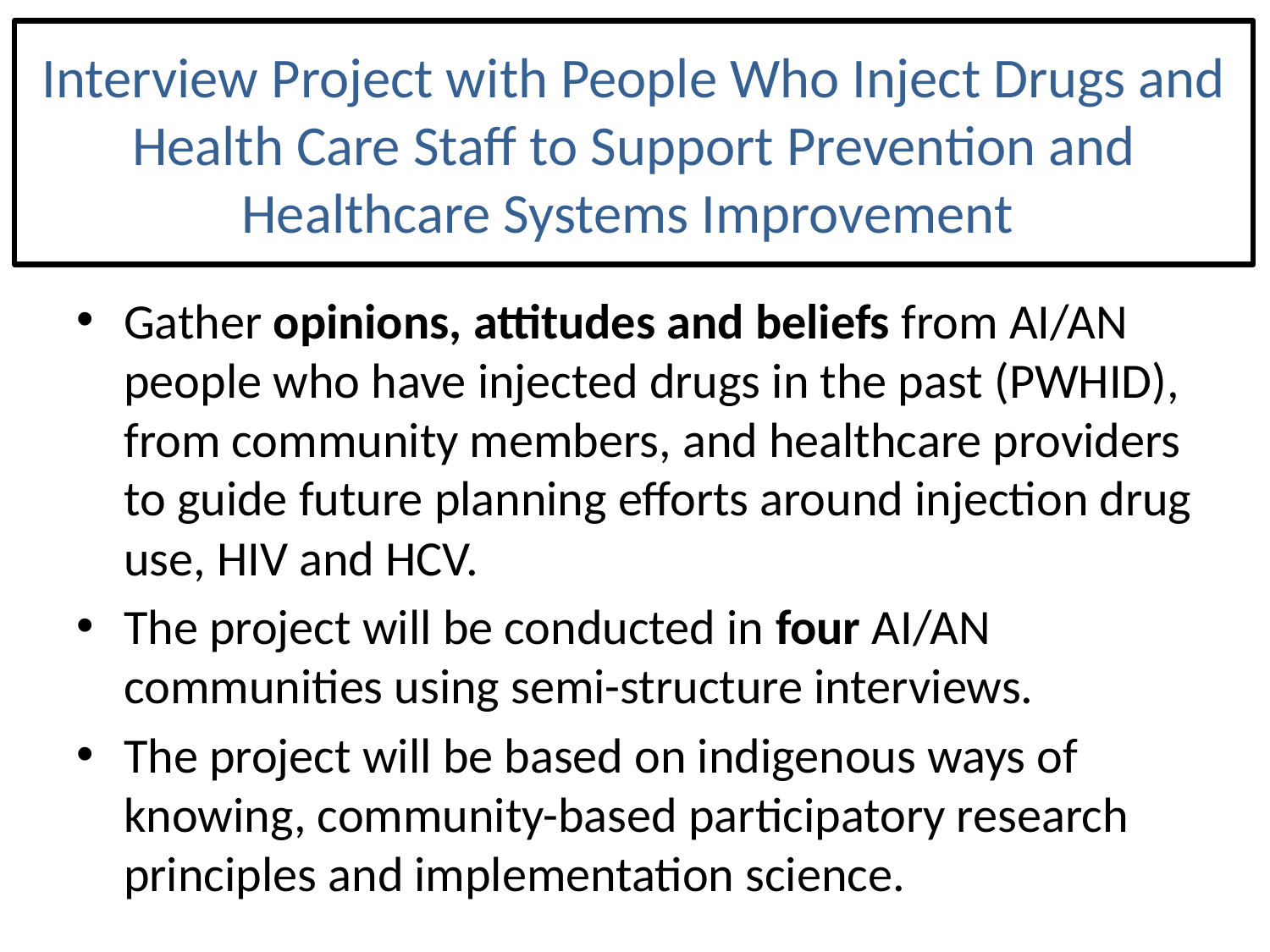

# Interview Project with People Who Inject Drugs and Health Care Staff to Support Prevention and Healthcare Systems Improvement
Gather opinions, attitudes and beliefs from AI/AN people who have injected drugs in the past (PWHID), from community members, and healthcare providers to guide future planning efforts around injection drug use, HIV and HCV.
The project will be conducted in four AI/AN communities using semi-structure interviews.
The project will be based on indigenous ways of knowing, community-based participatory research principles and implementation science.